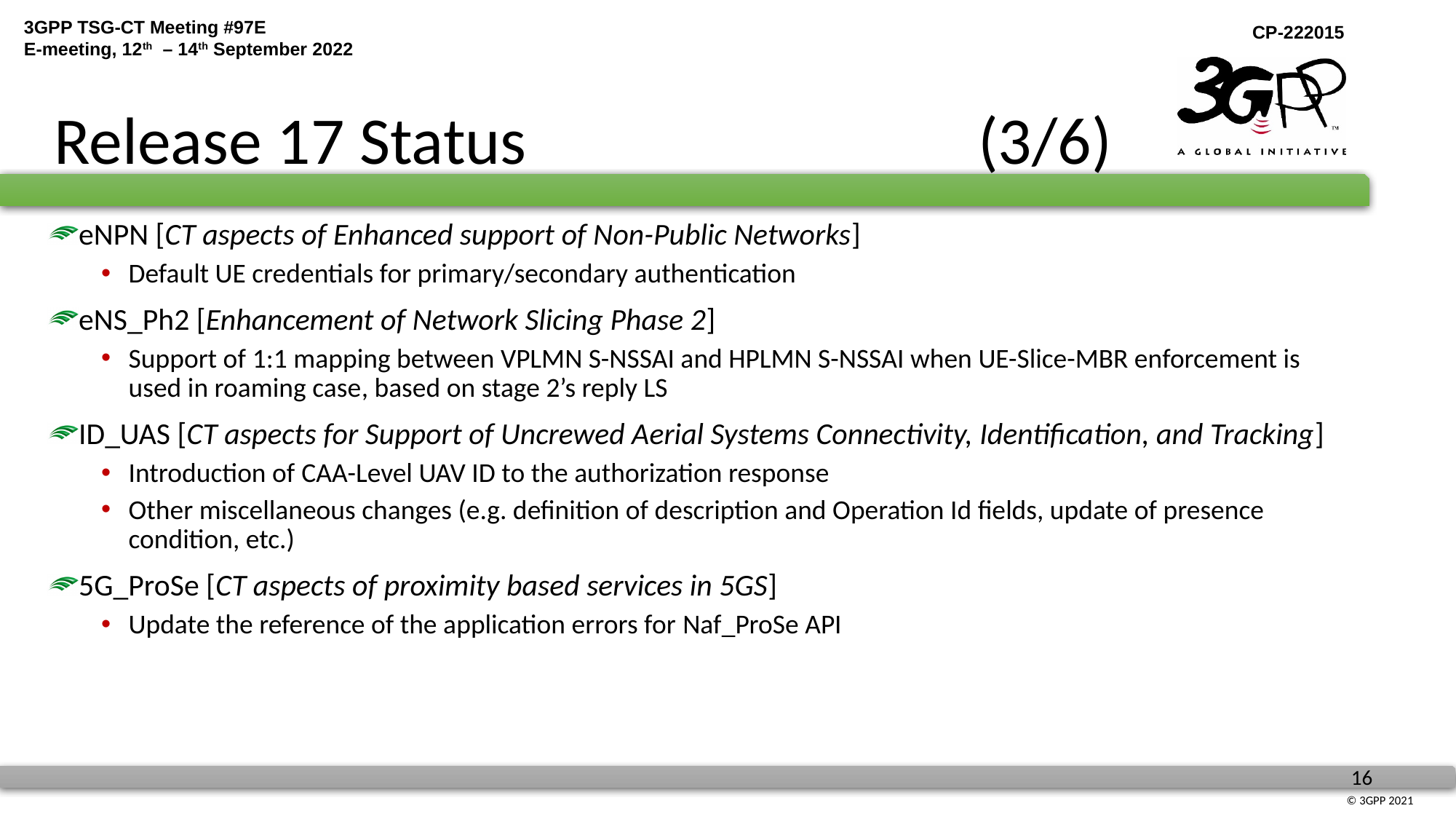

# Release 17 Status                              (3/6)
eNPN [CT aspects of Enhanced support of Non-Public Networks]
Default UE credentials for primary/secondary authentication
eNS_Ph2 [Enhancement of Network Slicing Phase 2]
Support of 1:1 mapping between VPLMN S-NSSAI and HPLMN S-NSSAI when UE-Slice-MBR enforcement is used in roaming case, based on stage 2’s reply LS
ID_UAS [CT aspects for Support of Uncrewed Aerial Systems Connectivity, Identification, and Tracking]
Introduction of CAA-Level UAV ID to the authorization response
Other miscellaneous changes (e.g. definition of description and Operation Id fields, update of presence condition, etc.)
5G_ProSe [CT aspects of proximity based services in 5GS]
Update the reference of the application errors for Naf_ProSe API